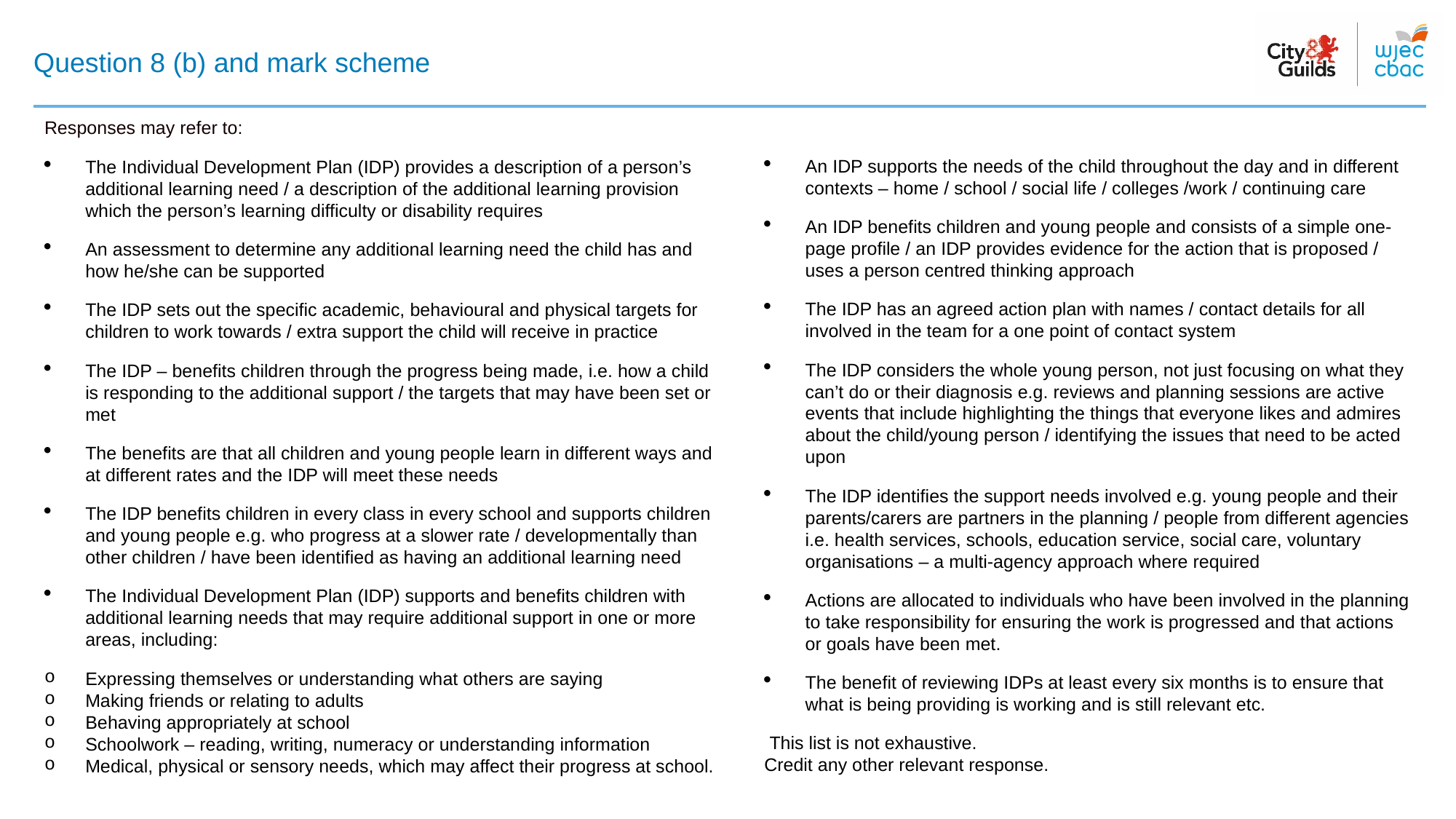

# Question 8 (b) and mark scheme
Responses may refer to:
The Individual Development Plan (IDP) provides a description of a person’s additional learning need / a description of the additional learning provision which the person’s learning difficulty or disability requires
An assessment to determine any additional learning need the child has and how he/she can be supported
The IDP sets out the specific academic, behavioural and physical targets for children to work towards / extra support the child will receive in practice
The IDP – benefits children through the progress being made, i.e. how a child is responding to the additional support / the targets that may have been set or met
The benefits are that all children and young people learn in different ways and at different rates and the IDP will meet these needs
The IDP benefits children in every class in every school and supports children and young people e.g. who progress at a slower rate / developmentally than other children / have been identified as having an additional learning need
The Individual Development Plan (IDP) supports and benefits children with additional learning needs that may require additional support in one or more areas, including:
Expressing themselves or understanding what others are saying
Making friends or relating to adults
Behaving appropriately at school
Schoolwork – reading, writing, numeracy or understanding information
Medical, physical or sensory needs, which may affect their progress at school.

An IDP supports the needs of the child throughout the day and in different contexts – home / school / social life / colleges /work / continuing care
An IDP benefits children and young people and consists of a simple one-page profile / an IDP provides evidence for the action that is proposed / uses a person centred thinking approach
The IDP has an agreed action plan with names / contact details for all involved in the team for a one point of contact system
The IDP considers the whole young person, not just focusing on what they can’t do or their diagnosis e.g. reviews and planning sessions are active events that include highlighting the things that everyone likes and admires about the child/young person / identifying the issues that need to be acted upon
The IDP identifies the support needs involved e.g. young people and their parents/carers are partners in the planning / people from different agencies i.e. health services, schools, education service, social care, voluntary organisations – a multi-agency approach where required
Actions are allocated to individuals who have been involved in the planning to take responsibility for ensuring the work is progressed and that actions or goals have been met.
The benefit of reviewing IDPs at least every six months is to ensure that what is being providing is working and is still relevant etc.
 This list is not exhaustive.
Credit any other relevant response.